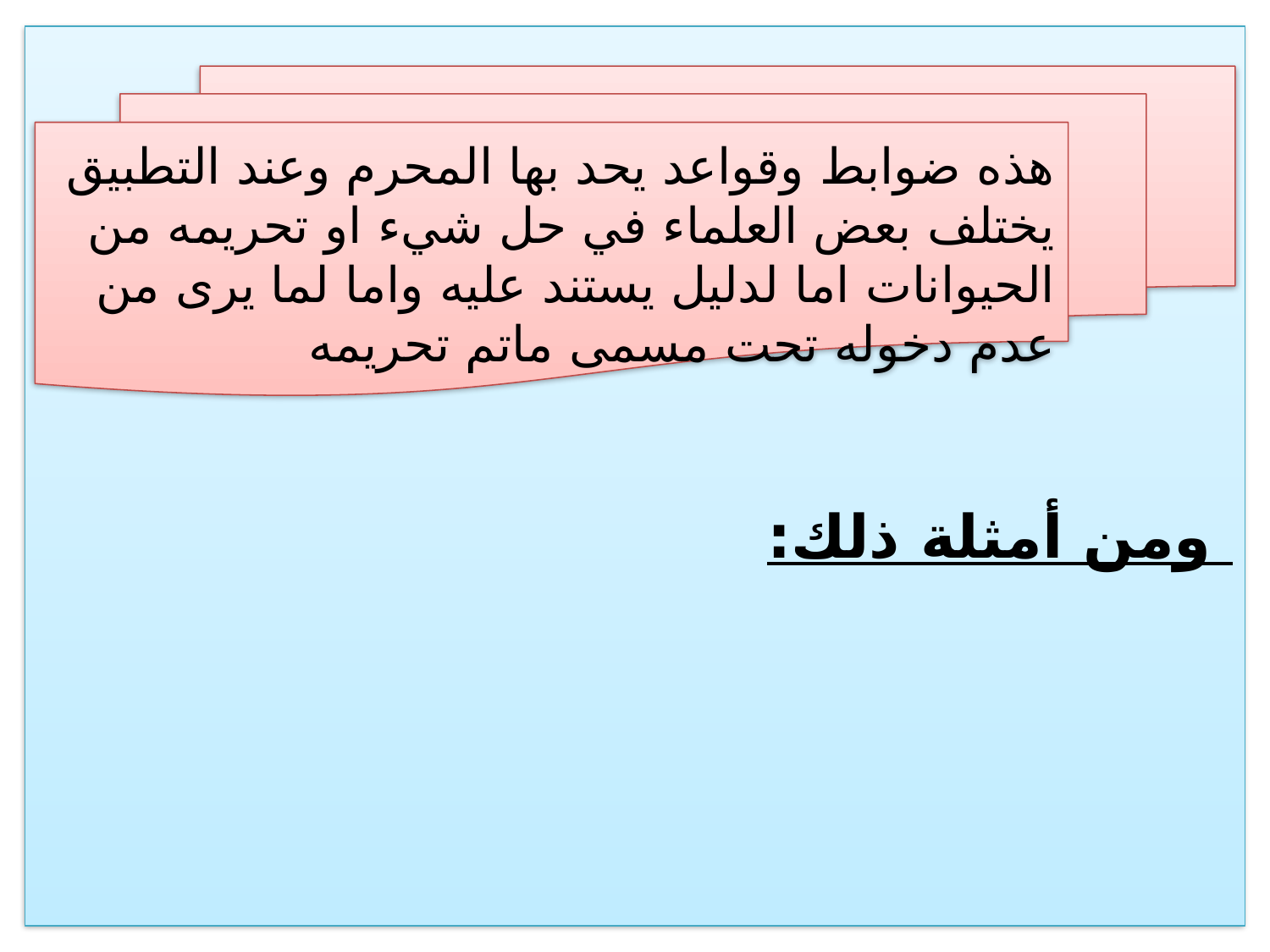

ومن أمثلة ذلك:

هذه ضوابط وقواعد يحد بها المحرم وعند التطبيق يختلف بعض العلماء في حل شيء او تحريمه من الحيوانات اما لدليل يستند عليه واما لما يرى من عدم دخوله تحت مسمى ماتم تحريمه